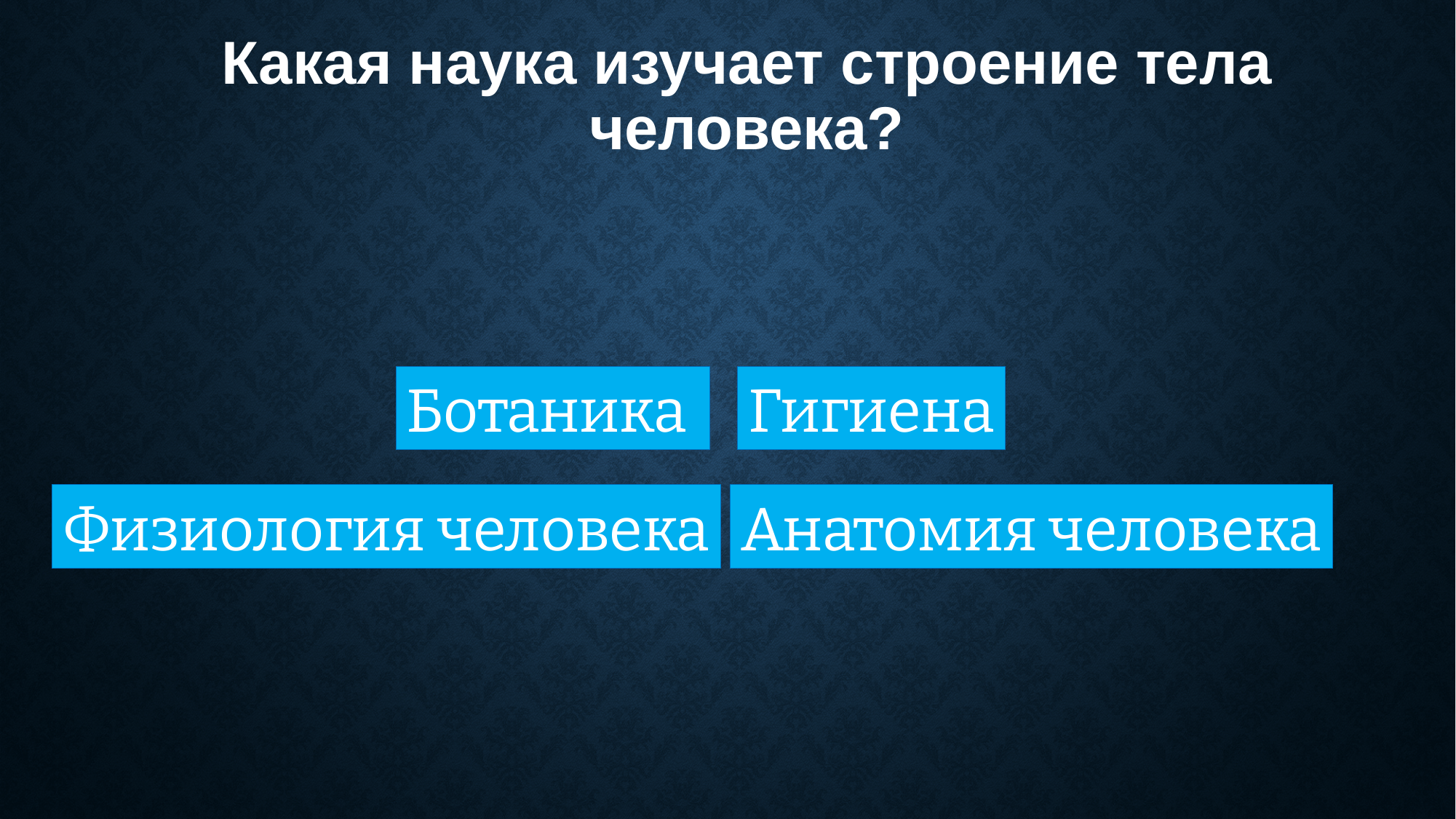

# Какая наука изучает строение тела человека?
Ботаника
Гигиена
Физиология человека
Анатомия человека